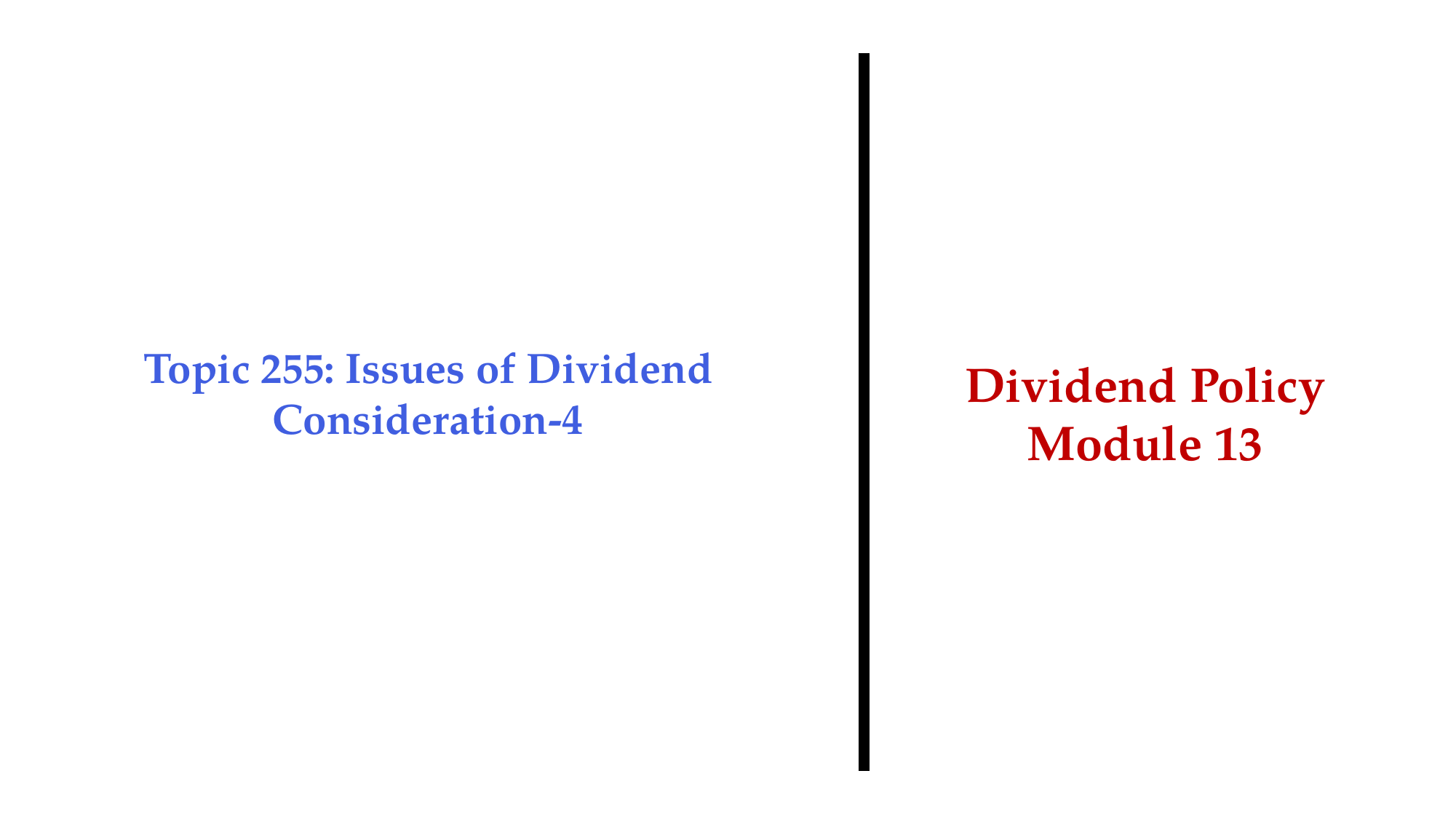

Topic 255: Issues of Dividend Consideration-4
Dividend Policy
Module 13